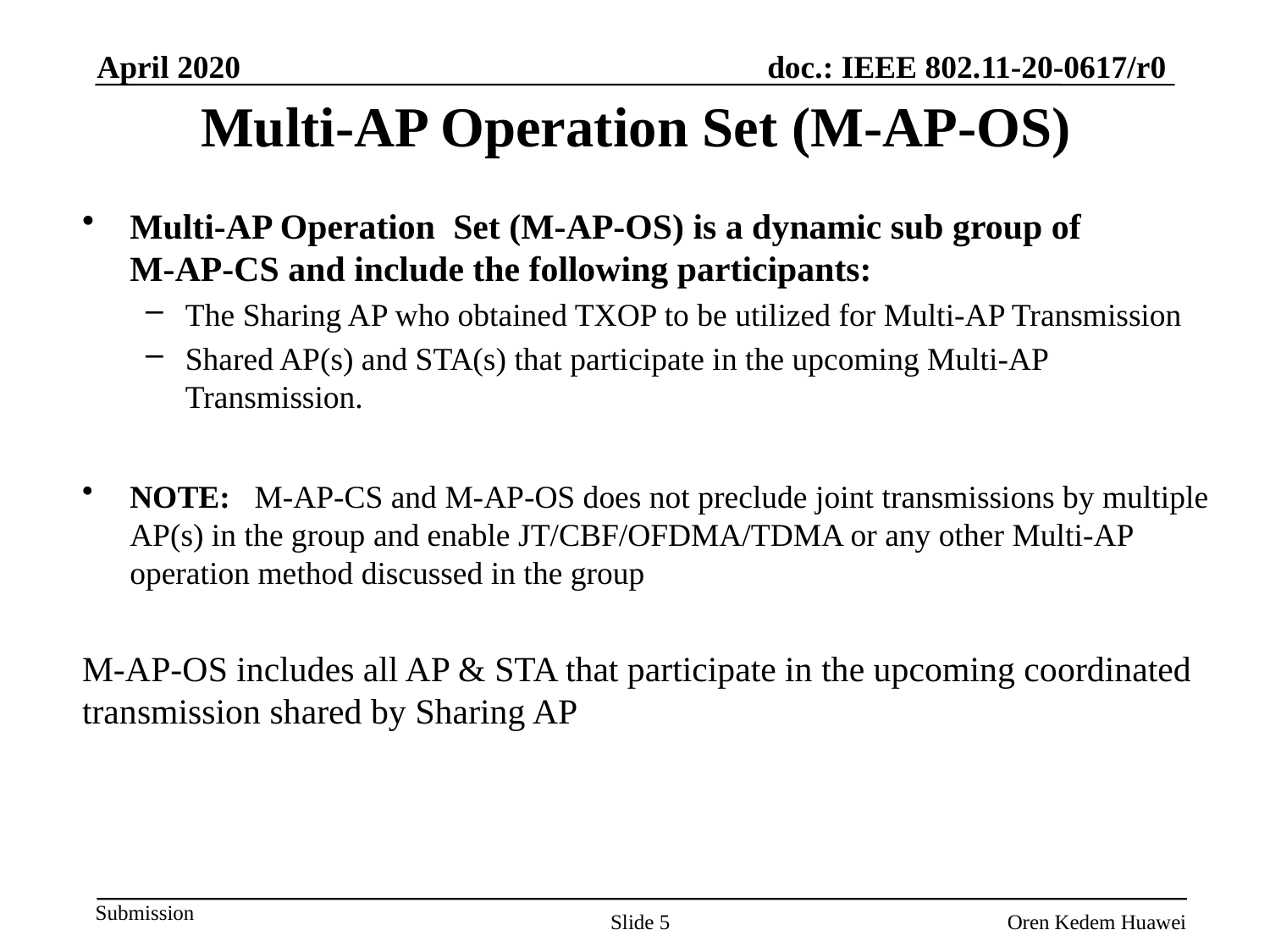

April 2020
Multi-AP Operation Set (M-AP-OS)
Multi-AP Operation  Set (M-AP-OS) is a dynamic sub group of          M-AP-CS and include the following participants:
The Sharing AP who obtained TXOP to be utilized for Multi-AP Transmission
Shared AP(s) and STA(s) that participate in the upcoming Multi-AP Transmission.

NOTE:   M-AP-CS and M-AP-OS does not preclude joint transmissions by multiple AP(s) in the group and enable JT/CBF/OFDMA/TDMA or any other Multi-AP operation method discussed in the group

M-AP-OS includes all AP & STA that participate in the upcoming coordinated transmission shared by Sharing AP

Slide 5
Oren Kedem Huawei